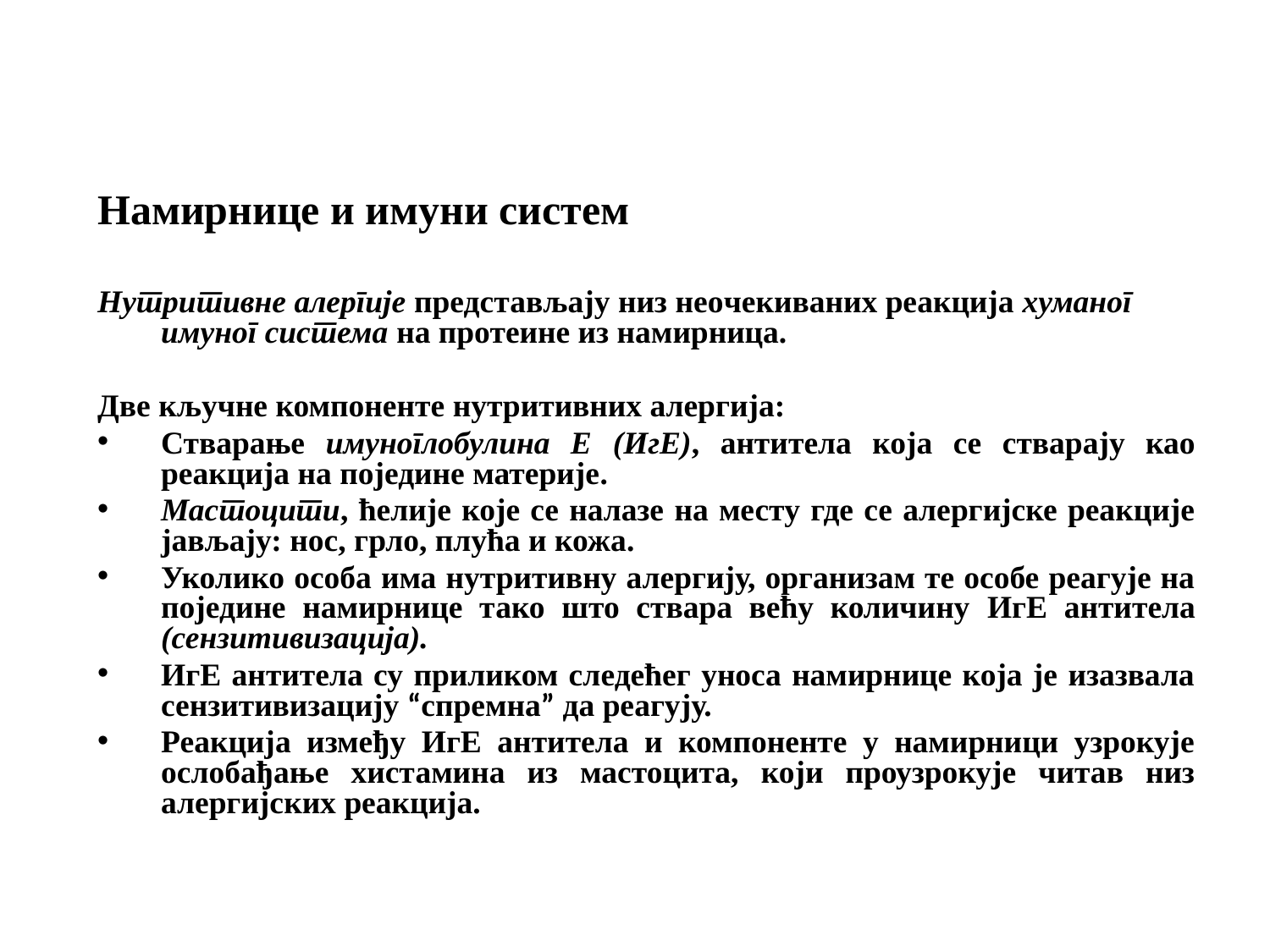

Намирнице и имуни систем

Нутритивне алергије представљају низ неочекиваних реакција хуманог имуног система на протеине из намирница.

Две кључне компоненте нутритивних алергија:
Стварање имуноглобулина Е (ИгЕ), антитела која се стварају као реакција на поједине материје.
Мастоцити, ћелије које се налазе на месту где се алергијске реакције јављају: нос, грло, плућа и кожа.
Уколико особа има нутритивну алергију, организам те особе реагује на поједине намирнице тако што ствара већу количину ИгЕ антитела (сензитивизација).
ИгЕ антитела су приликом следећег уноса намирнице која је изазвала сензитивизацију “спремна” да реагују.
Реакција између ИгЕ антитела и компоненте у намирници узрокује ослобађање хистамина из мастоцита, који проузрокује читав низ алергијских реакција.